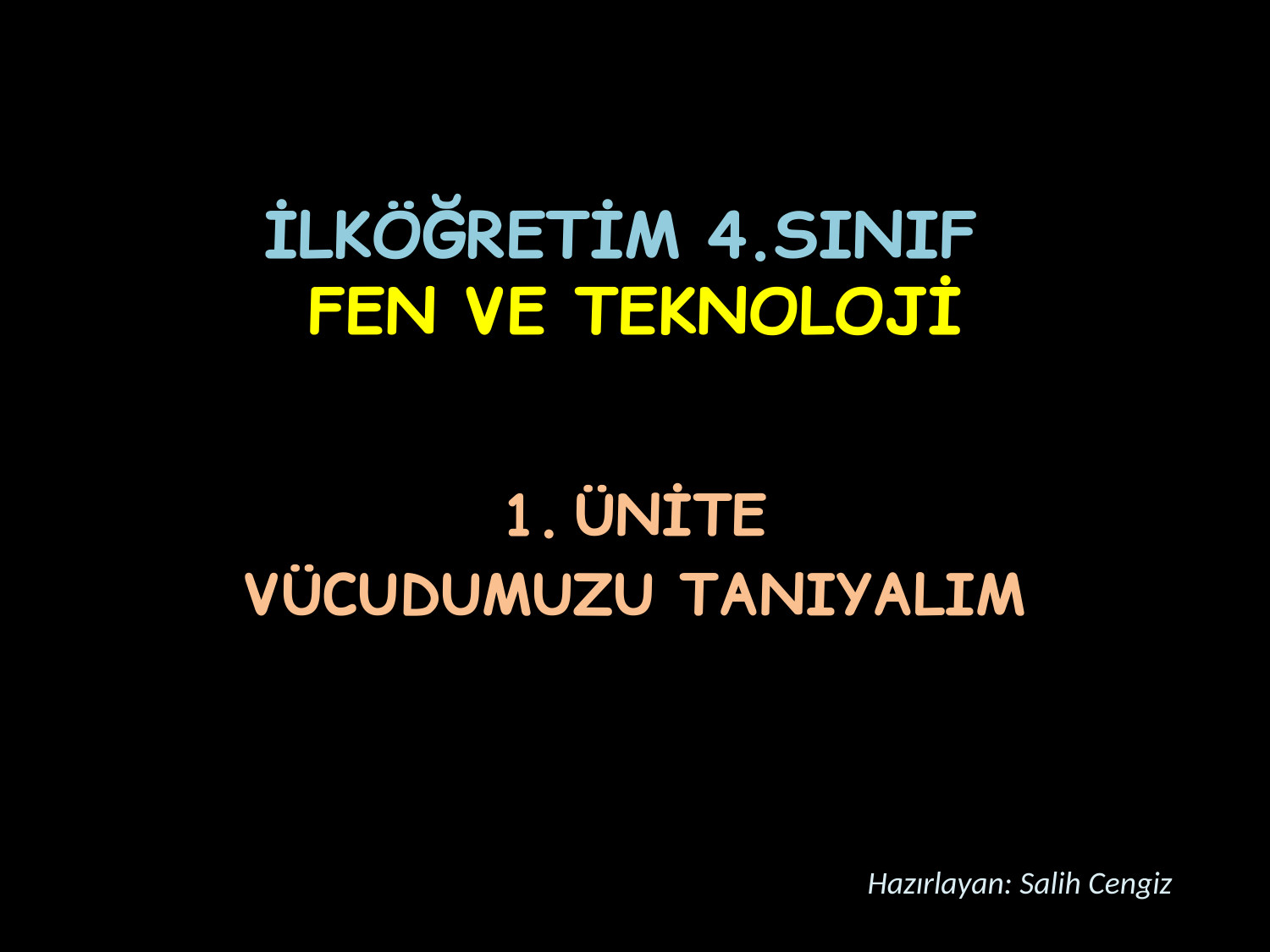

# İLKÖĞRETİM 4.SINIF FEN VE TEKNOLOJİ
ÜNİTE
VÜCUDUMUZU TANIYALIM

Hazırlayan: Salih Cengiz